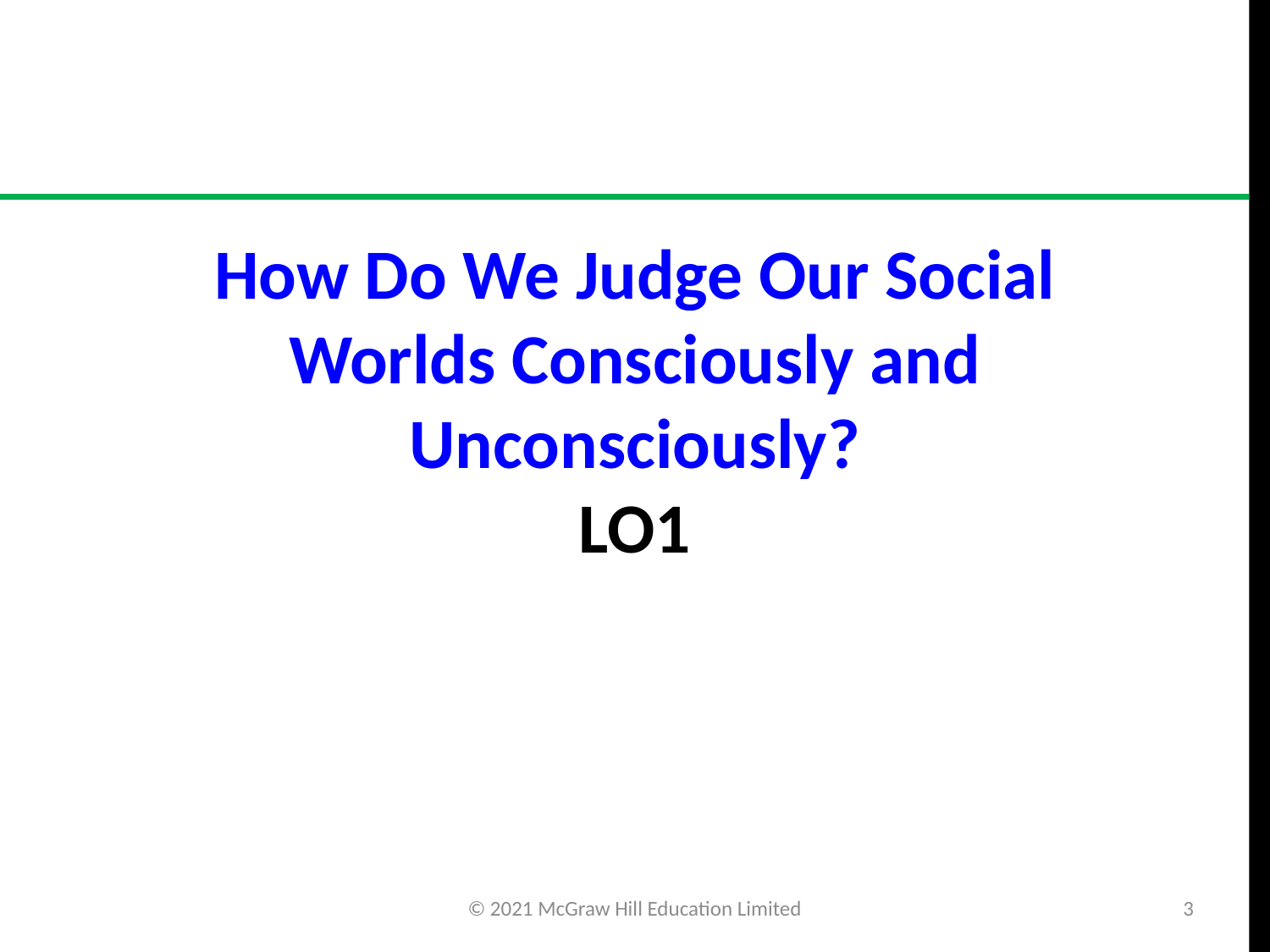

# How Do We Judge Our Social Worlds Consciously and Unconsciously? LO1

© 2021 McGraw Hill Education Limited
3